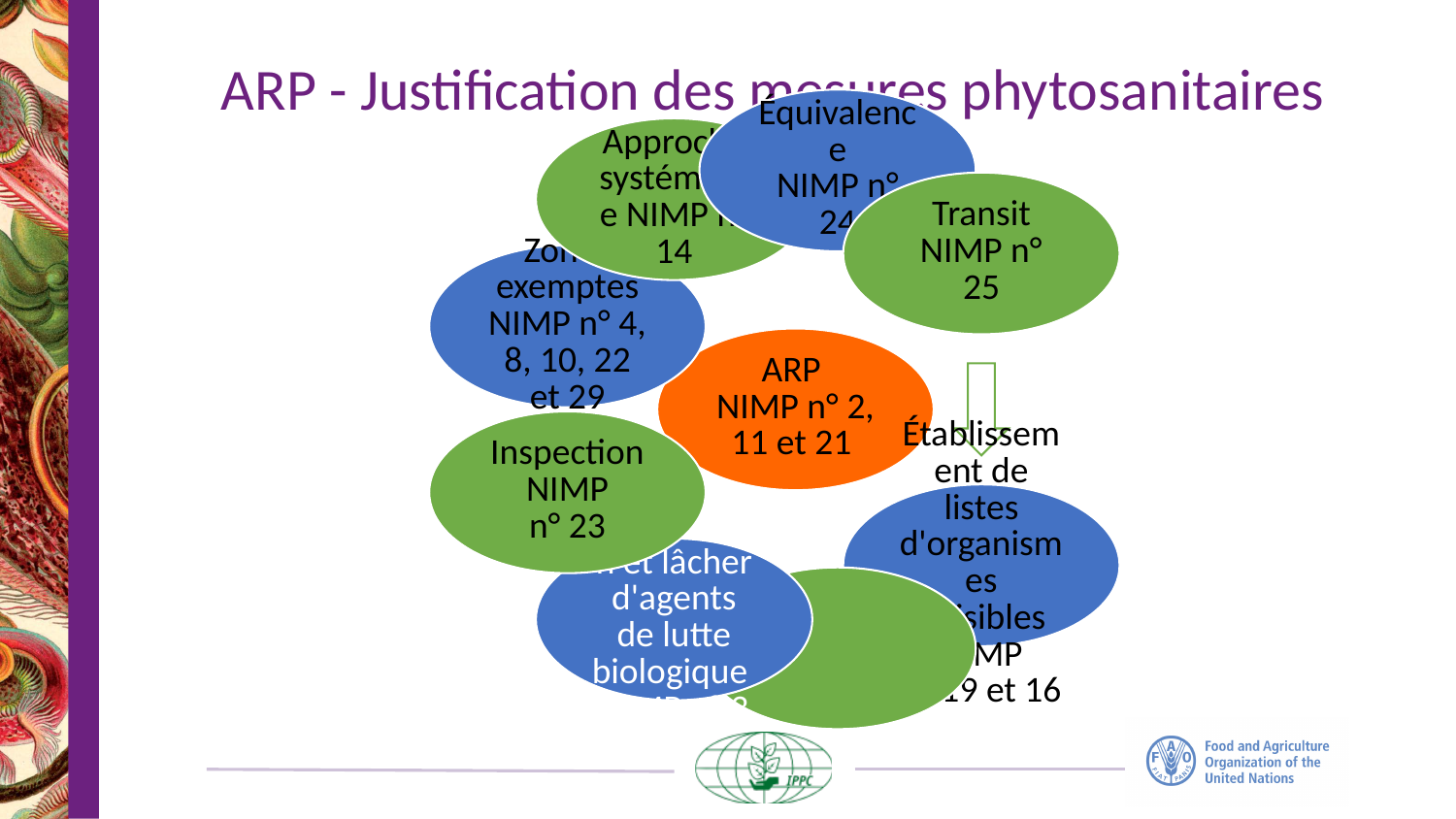

# ARP - Justification des mesures phytosanitaires
ARP
NIMP n° 2, 11 et 21
NIMP n° 3
NIMP n° 24
Transit